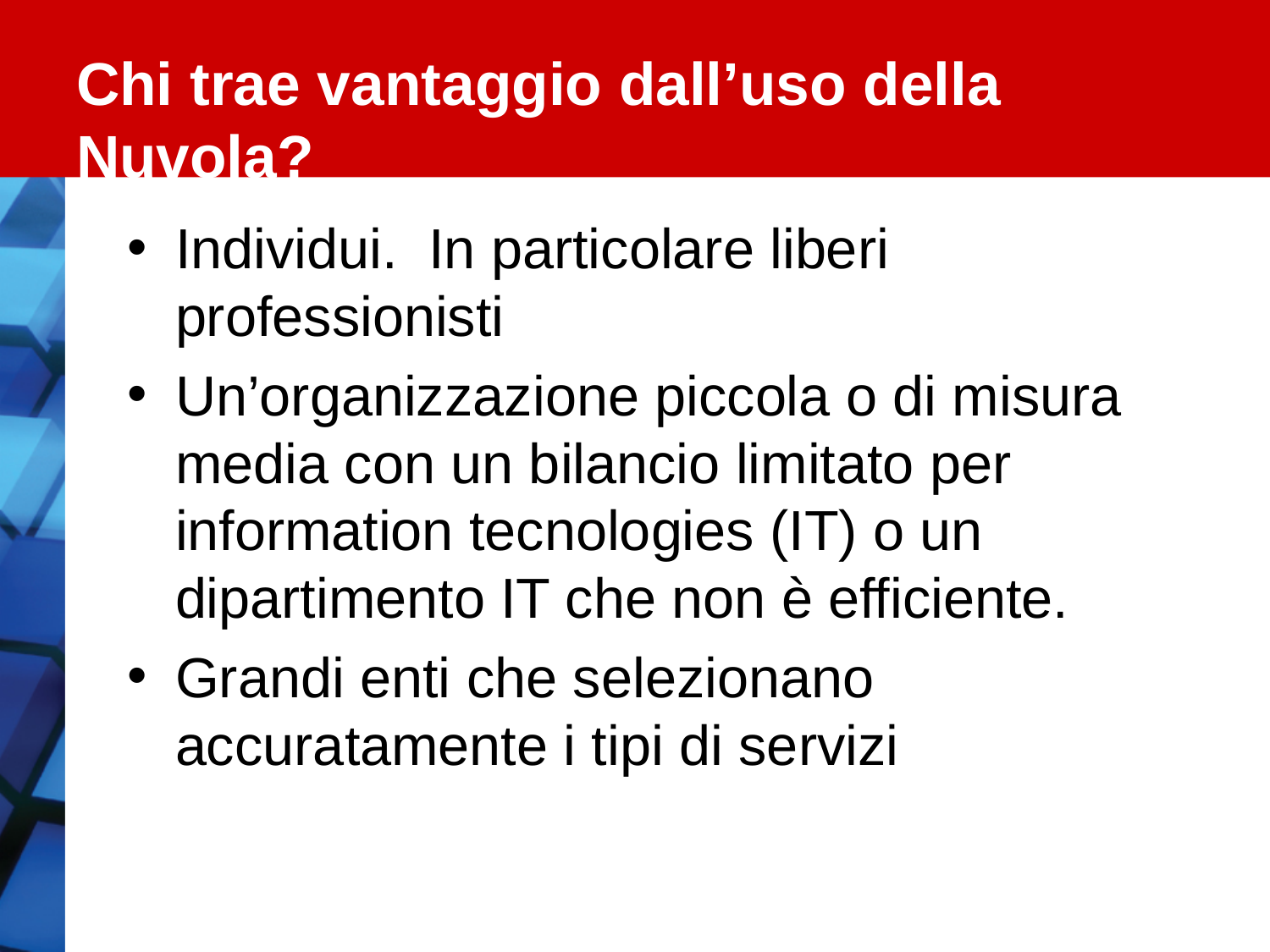

# Chi trae vantaggio dall’uso della Nuvola?
Individui.  In particolare liberi professionisti
Un’organizzazione piccola o di misura media con un bilancio limitato per information tecnologies (IT) o un dipartimento IT che non è efficiente.
Grandi enti che selezionano accuratamente i tipi di servizi